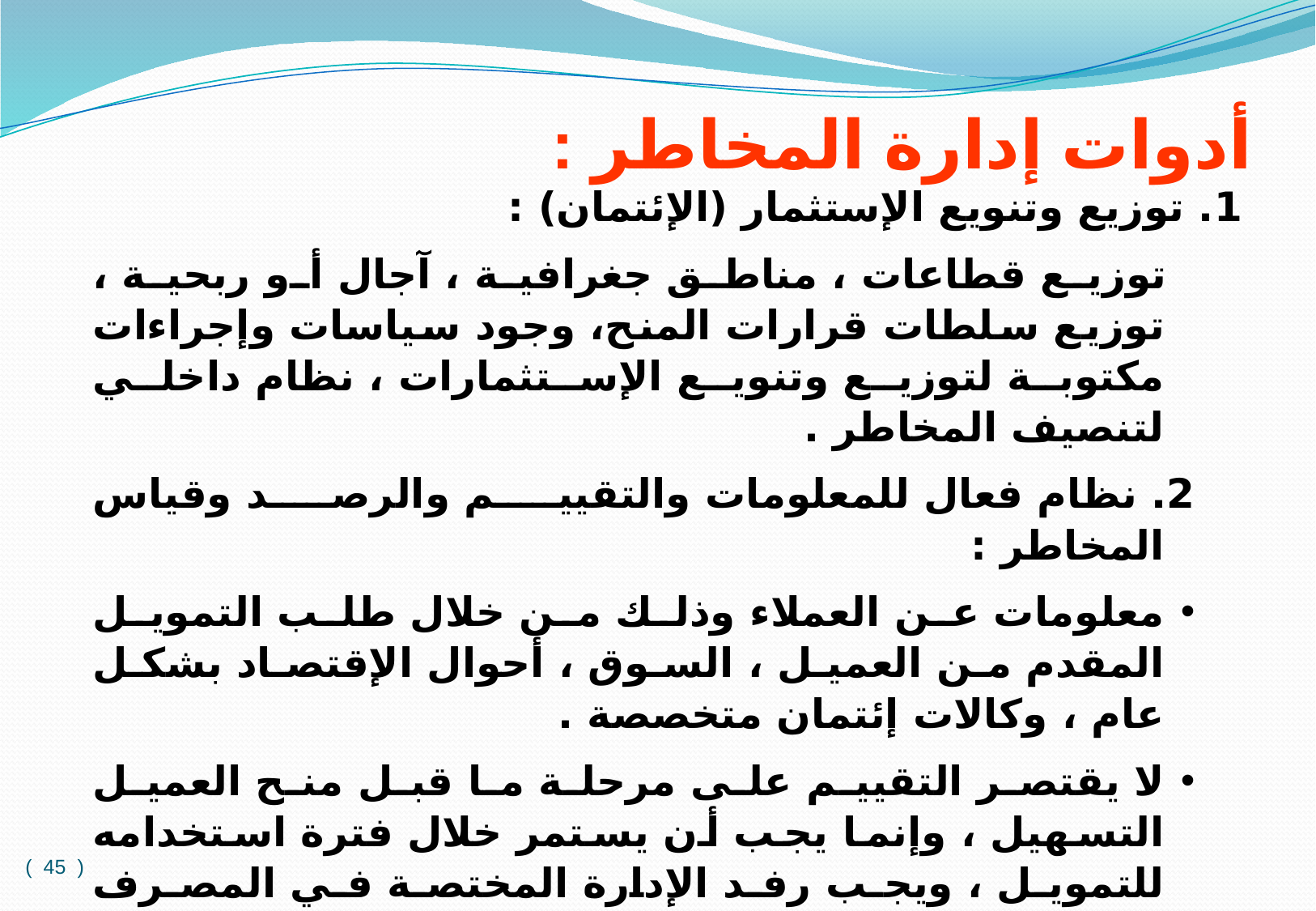

أدوات إدارة المخاطر :
1. توزيع وتنويع الإستثمار (الإئتمان) :
  توزيع قطاعات ، مناطق جغرافية ، آجال أو ربحية ، توزيع سلطات قرارات المنح، وجود سياسات وإجراءات مكتوبة لتوزيع وتنويع الإستثمارات ، نظام داخلي لتنصيف المخاطر .
2. نظام فعال للمعلومات والتقييم والرصد وقياس المخاطر :
معلومات عن العملاء وذلك من خلال طلب التمويل المقدم من العميل ، السوق ، أحوال الإقتصاد بشكل عام ، وكالات إئتمان متخصصة .
لا يقتصر التقييم على مرحلة ما قبل منح العميل التسهيل ، وإنما يجب أن يستمر خلال فترة استخدامه للتمويل ، ويجب رفد الإدارة المختصة في المصرف بسير العملية التي اشترك المصرف في تمويلها ،  حيث هذه المعلومات قد تؤثر لاحتمال التعرض لمخاطر أثناء العملية وقبل تصفيتها ، وهذا ما يدعى ”بالرصد” ، وهذا يشمل :
(  45  )